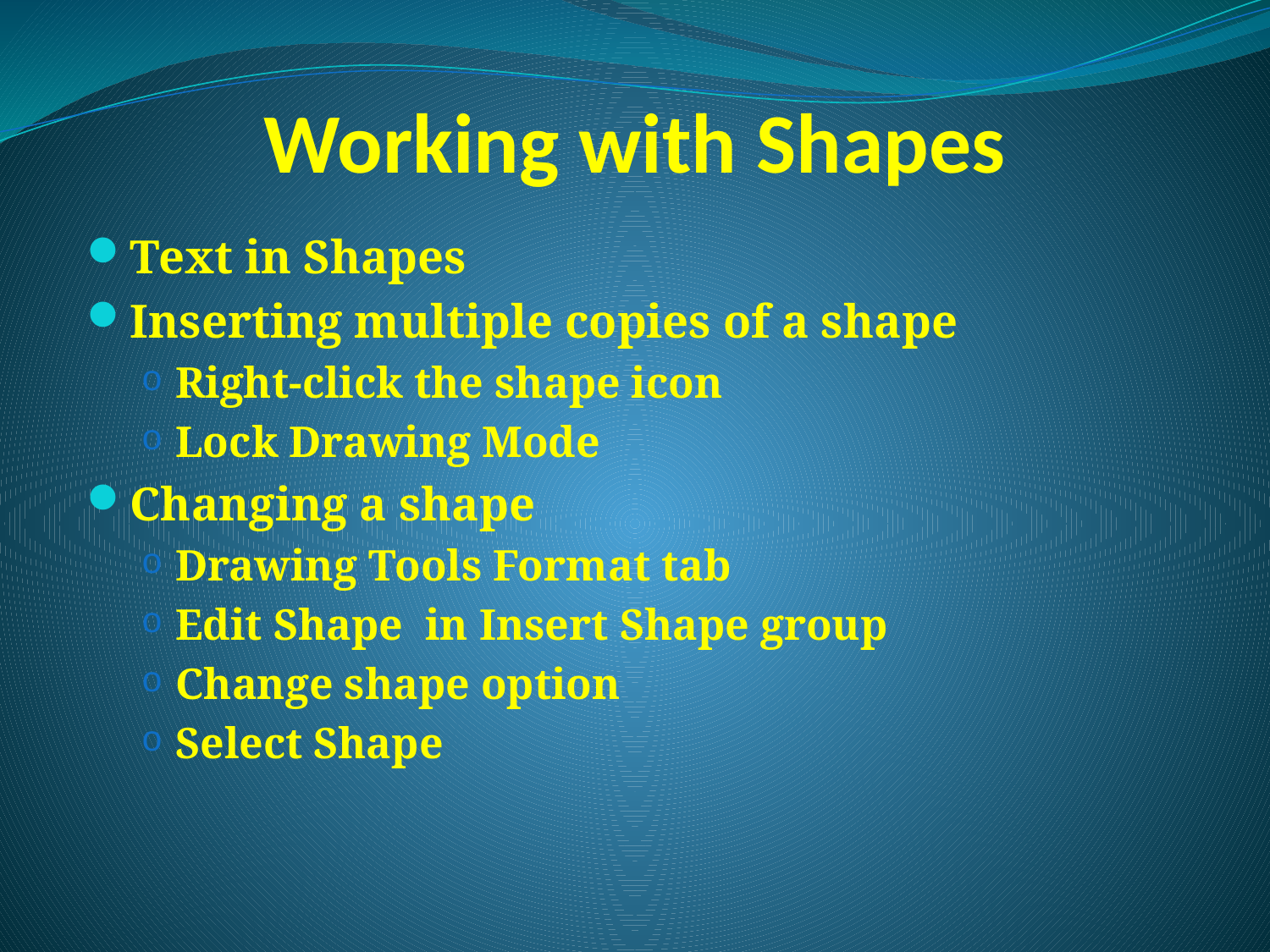

# Working with Shapes
Text in Shapes
Inserting multiple copies of a shape
Right-click the shape icon
Lock Drawing Mode
Changing a shape
Drawing Tools Format tab
Edit Shape  in Insert Shape group
Change shape option
Select Shape